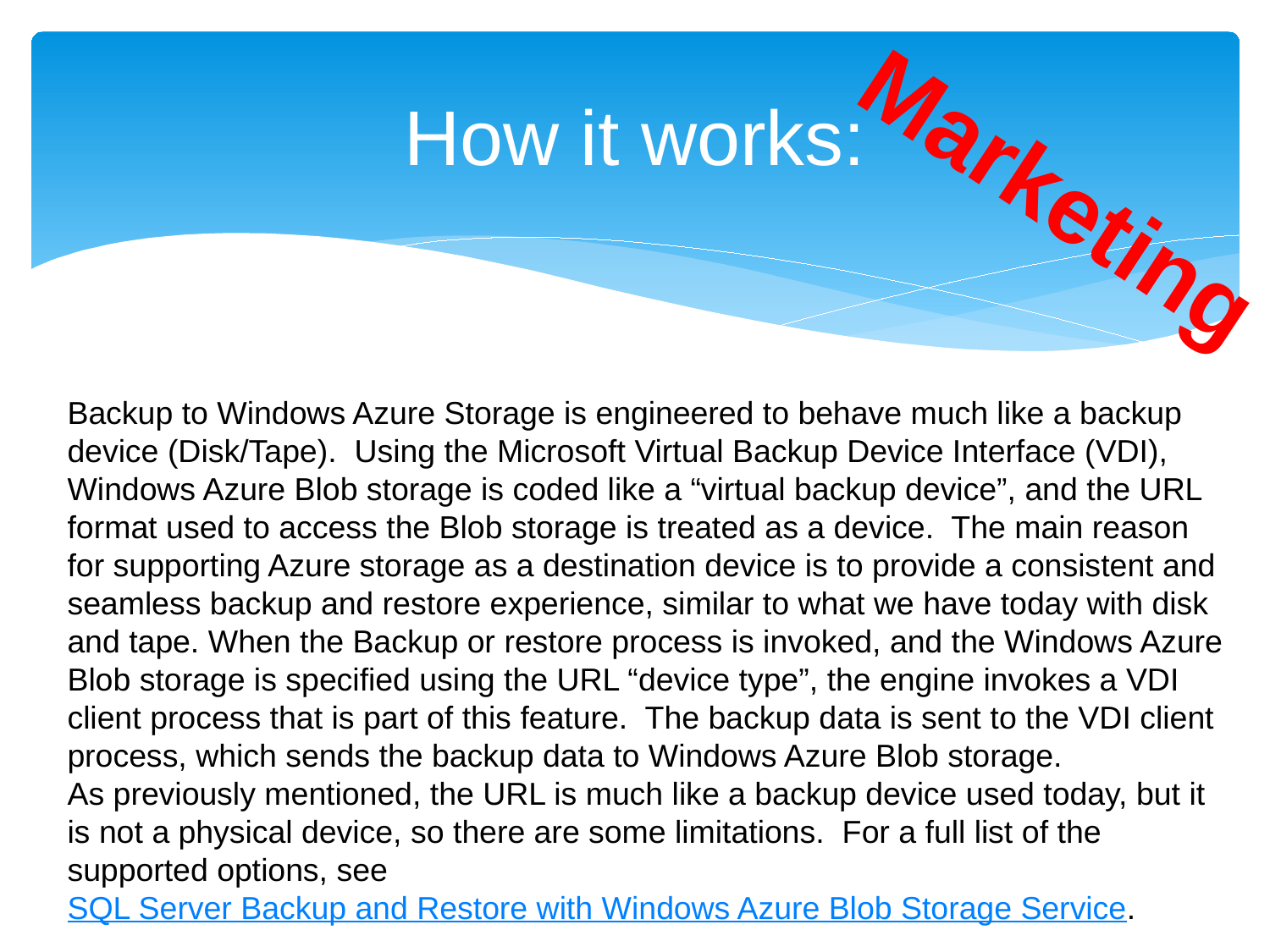

# How it works:
Marketing
Backup to Windows Azure Storage is engineered to behave much like a backup device (Disk/Tape).  Using the Microsoft Virtual Backup Device Interface (VDI), Windows Azure Blob storage is coded like a “virtual backup device”, and the URL format used to access the Blob storage is treated as a device.  The main reason for supporting Azure storage as a destination device is to provide a consistent and seamless backup and restore experience, similar to what we have today with disk and tape. When the Backup or restore process is invoked, and the Windows Azure Blob storage is specified using the URL “device type”, the engine invokes a VDI client process that is part of this feature.  The backup data is sent to the VDI client process, which sends the backup data to Windows Azure Blob storage.
As previously mentioned, the URL is much like a backup device used today, but it is not a physical device, so there are some limitations.  For a full list of the supported options, see SQL Server Backup and Restore with Windows Azure Blob Storage Service.